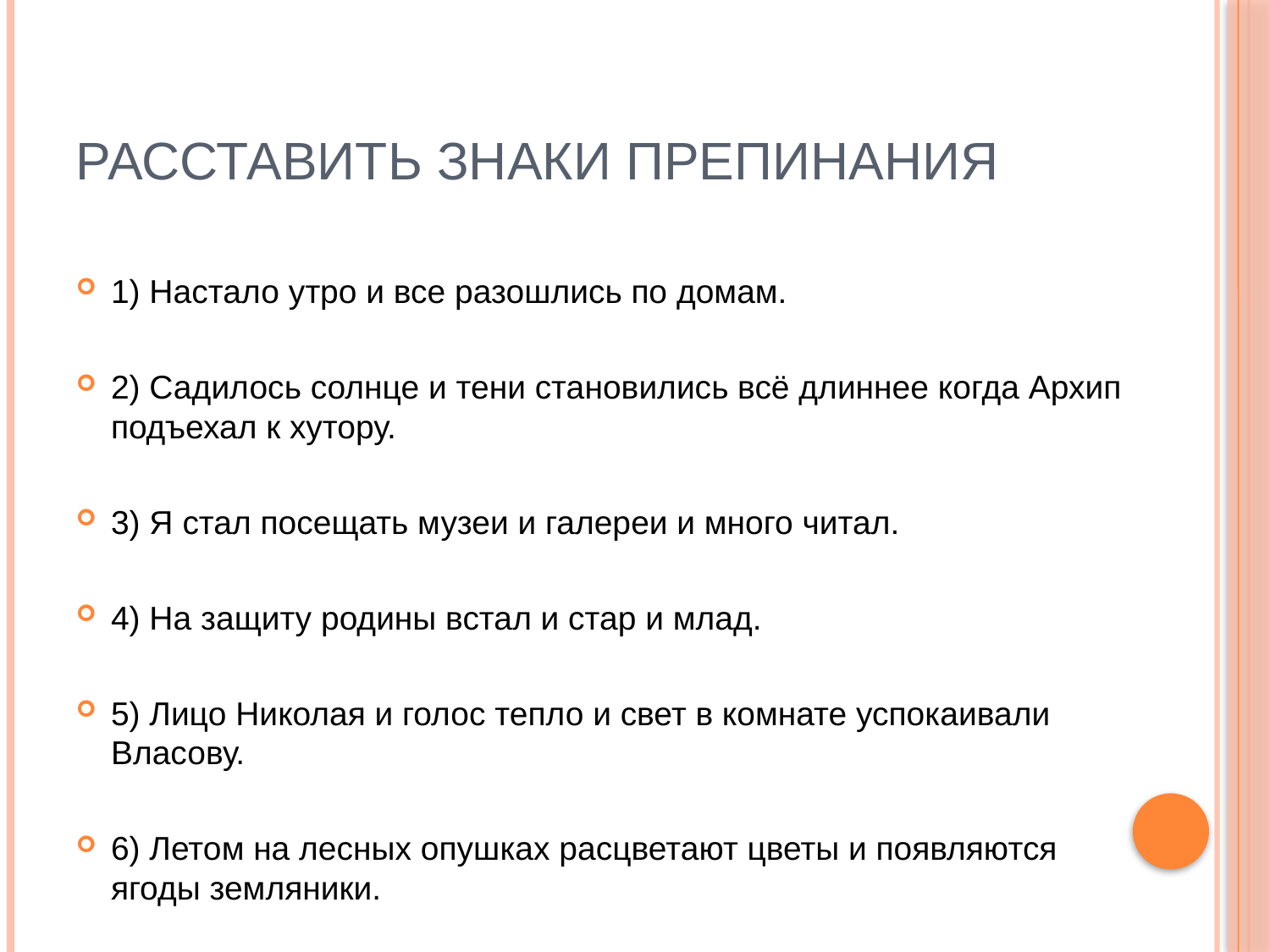

# Расставить знаки препинания

1) Настало утро и все разошлись по домам.

2) Садилось солнце и тени становились всё длиннее когда Архип подъехал к хутору.

3) Я стал посещать музеи и галереи и много читал.

4) На защиту родины встал и стар и млад.

5) Лицо Николая и голос тепло и свет в комнате успокаивали Власову.

6) Летом на лесных опушках расцветают цветы и появляются ягоды земляники.